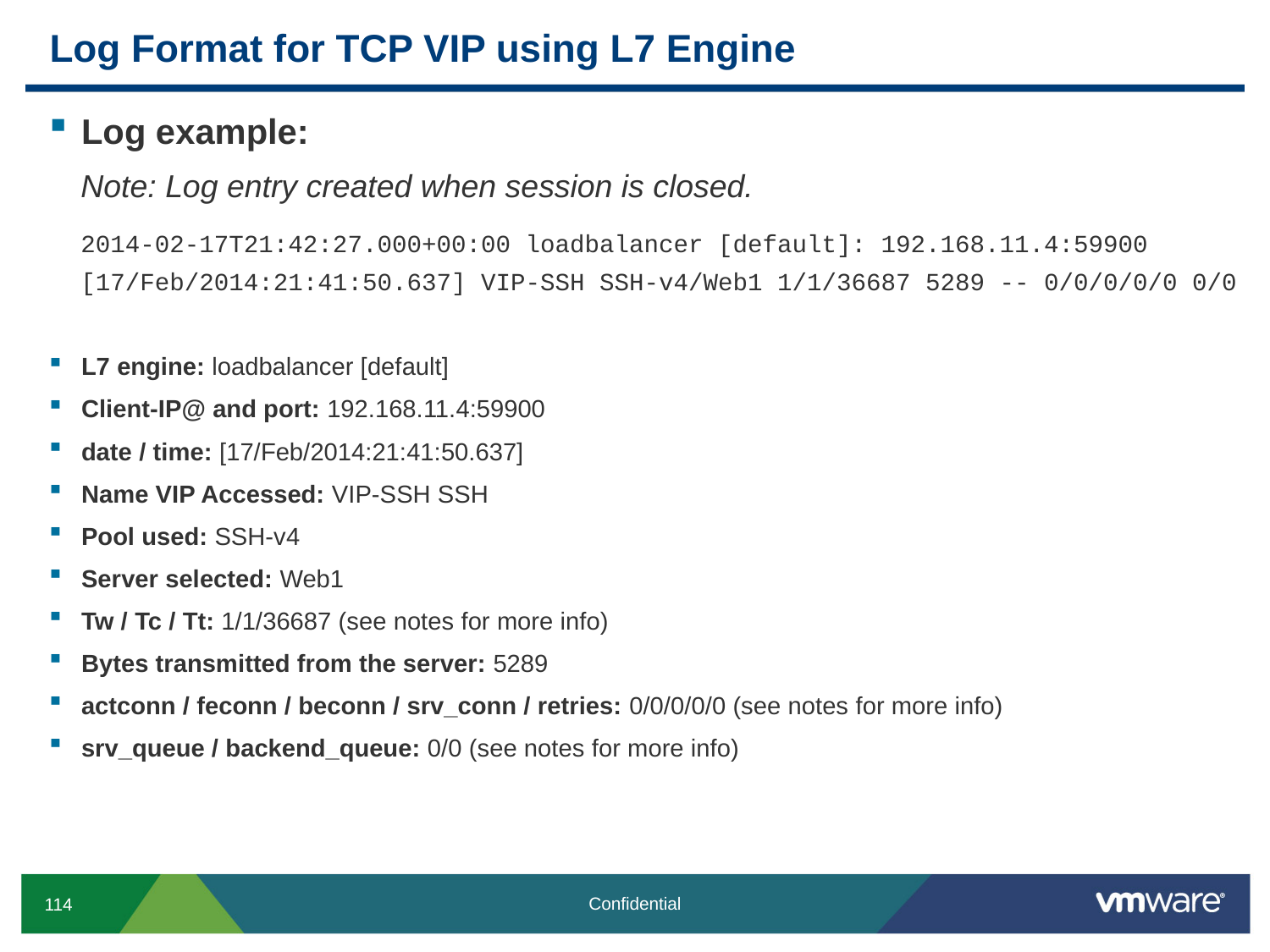

# Log Format for TCP VIP using L7 Engine
Log example:
Note: Log entry created when session is closed.
2014-02-17T21:42:27.000+00:00 loadbalancer [default]: 192.168.11.4:59900 [17/Feb/2014:21:41:50.637] VIP-SSH SSH-v4/Web1 1/1/36687 5289 -- 0/0/0/0/0 0/0

L7 engine: loadbalancer [default]
Client-IP@ and port: 192.168.11.4:59900
date / time: [17/Feb/2014:21:41:50.637]
Name VIP Accessed: VIP-SSH SSH
Pool used: SSH-v4
Server selected: Web1
Tw / Tc / Tt: 1/1/36687 (see notes for more info)
Bytes transmitted from the server: 5289
actconn / feconn / beconn / srv_conn / retries: 0/0/0/0/0 (see notes for more info)
srv_queue / backend_queue: 0/0 (see notes for more info)